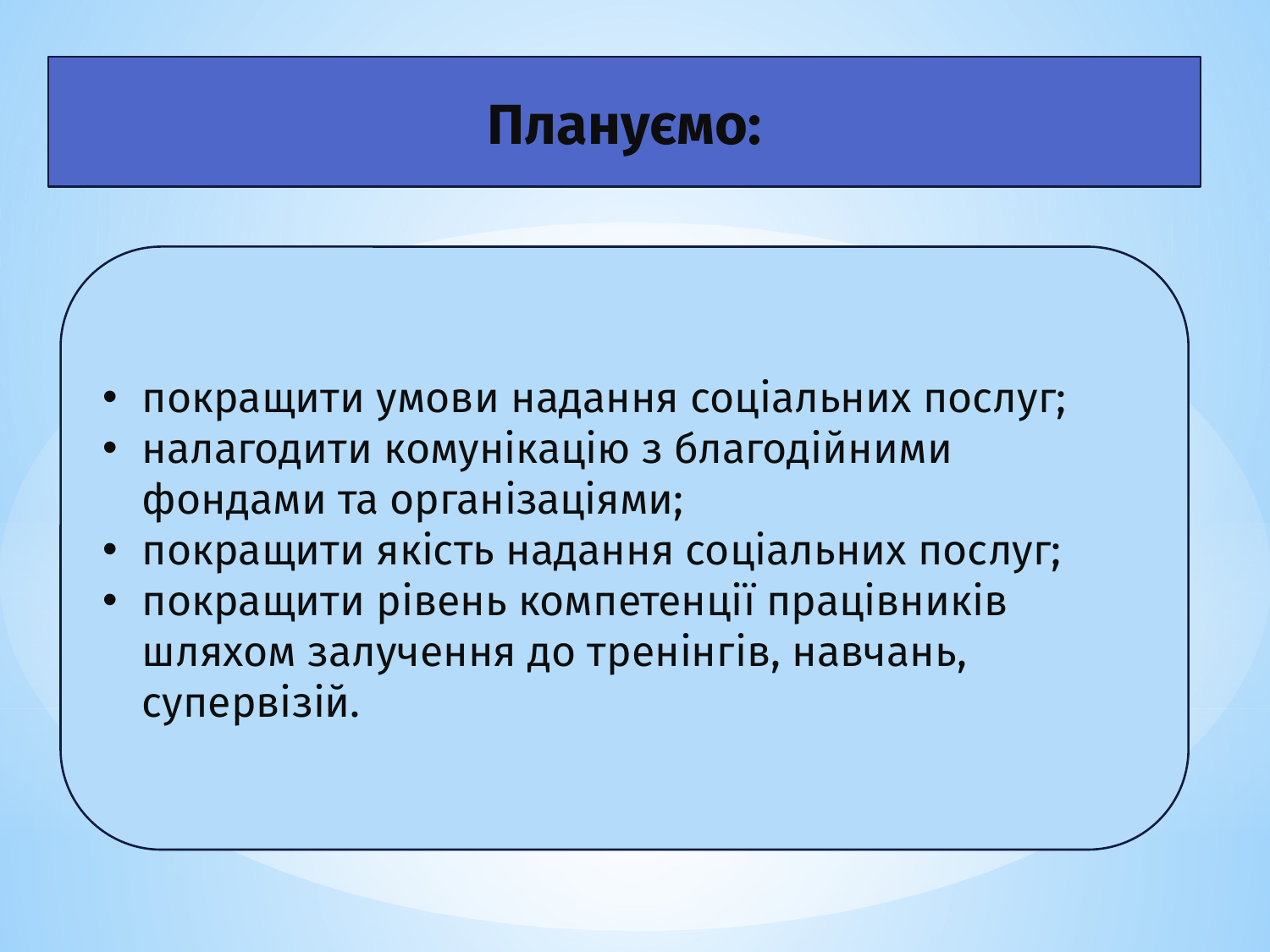

Плануємо:
покращити умови надання соціальних послуг;
налагодити комунікацію з благодійними фондами та організаціями;
покращити якість надання соціальних послуг;
покращити рівень компетенції працівників шляхом залучення до тренінгів, навчань, супервізій.